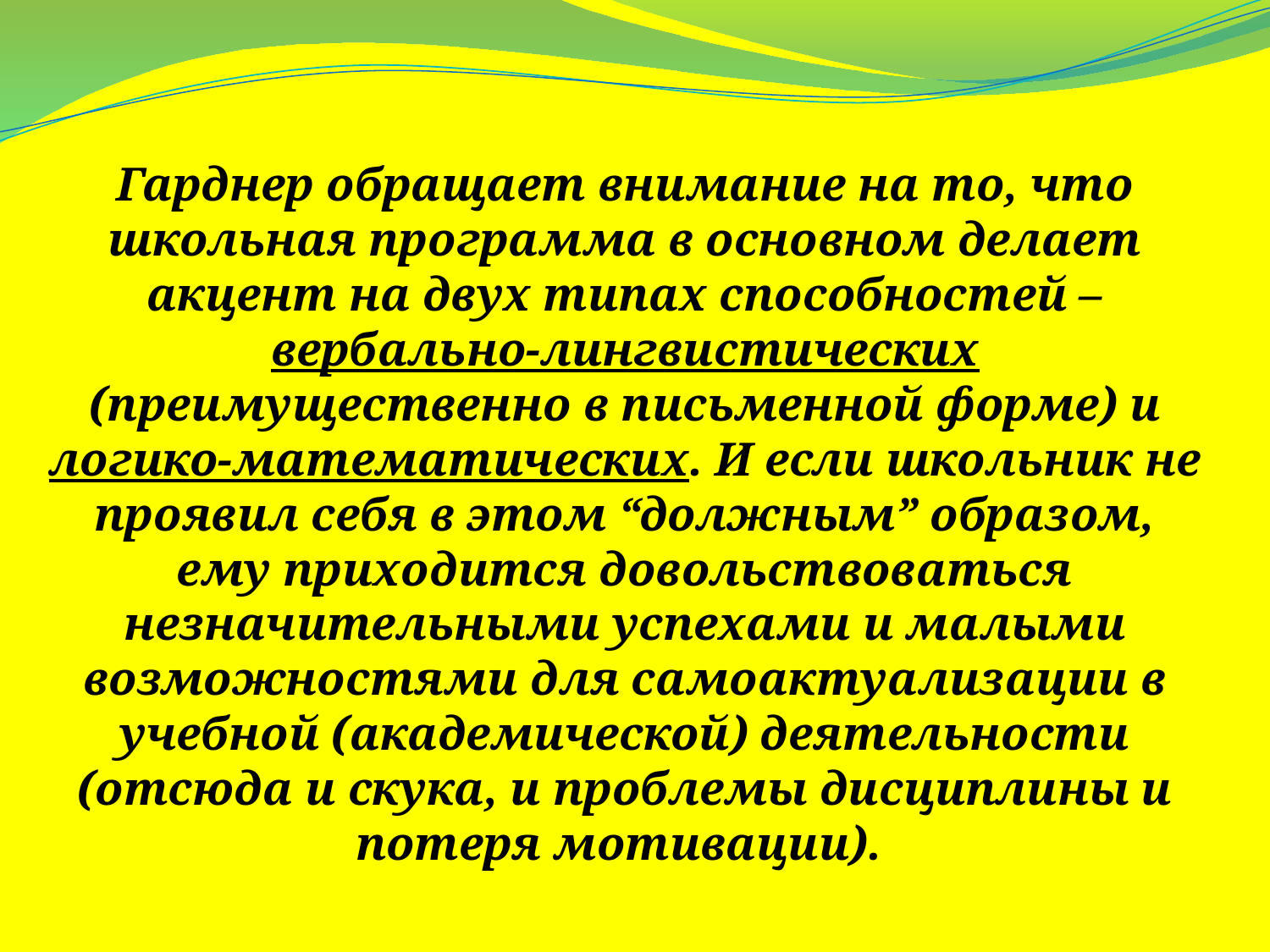

Гарднер обращает внимание на то, что школьная программа в основном делает акцент на двух типах способностей – вербально-лингвистических (преимущественно в письменной форме) и логико-математических. И если школьник не проявил себя в этом “должным” образом, ему приходится довольствоваться незначительными успехами и малыми возможностями для самоактуализации в учебной (академической) деятельности (отсюда и скука, и проблемы дисциплины и потеря мотивации).